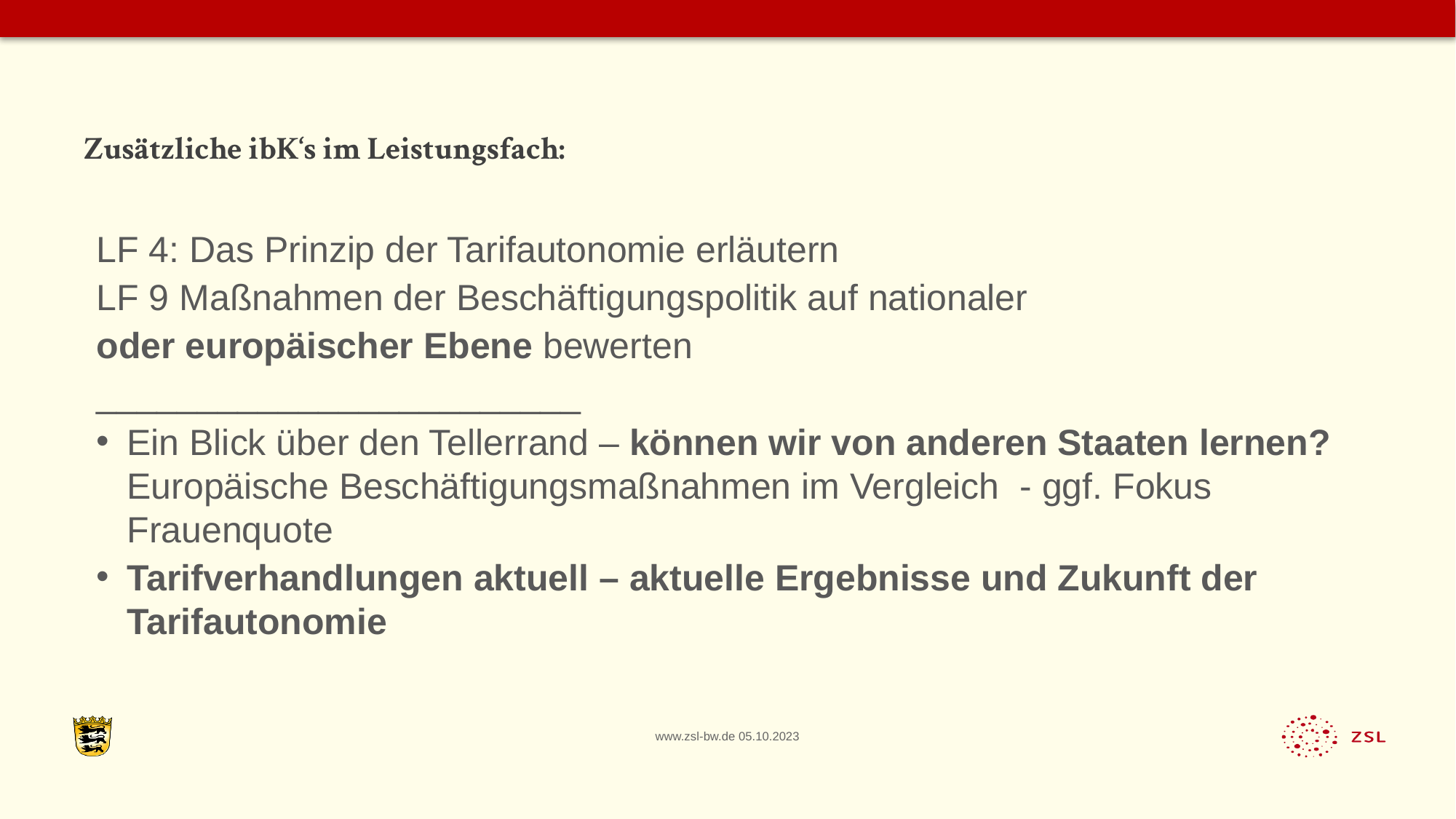

# Zusätzliche ibK‘s im Leistungsfach:
LF 4: Das Prinzip der Tarifautonomie erläutern
LF 9 Maßnahmen der Beschäftigungspolitik auf nationaler
oder europäischer Ebene bewerten
________________________
Ein Blick über den Tellerrand – können wir von anderen Staaten lernen? Europäische Beschäftigungsmaßnahmen im Vergleich  - ggf. Fokus Frauenquote
Tarifverhandlungen aktuell – aktuelle Ergebnisse und Zukunft der Tarifautonomie